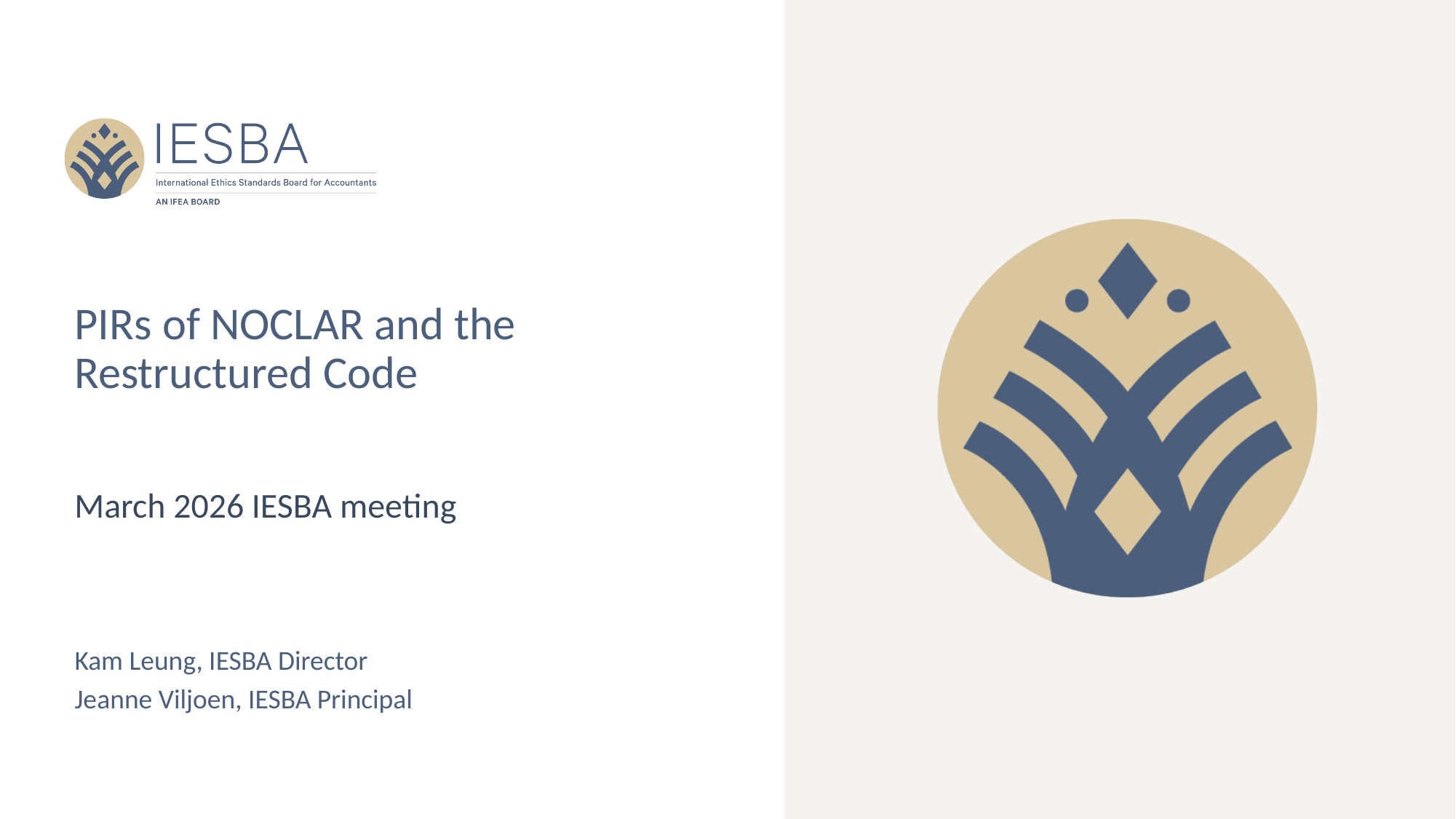

# PIRs of NOCLAR and the Restructured Code

March 2026 IESBA meeting
Kam Leung, IESBA Director
Jeanne Viljoen, IESBA Principal